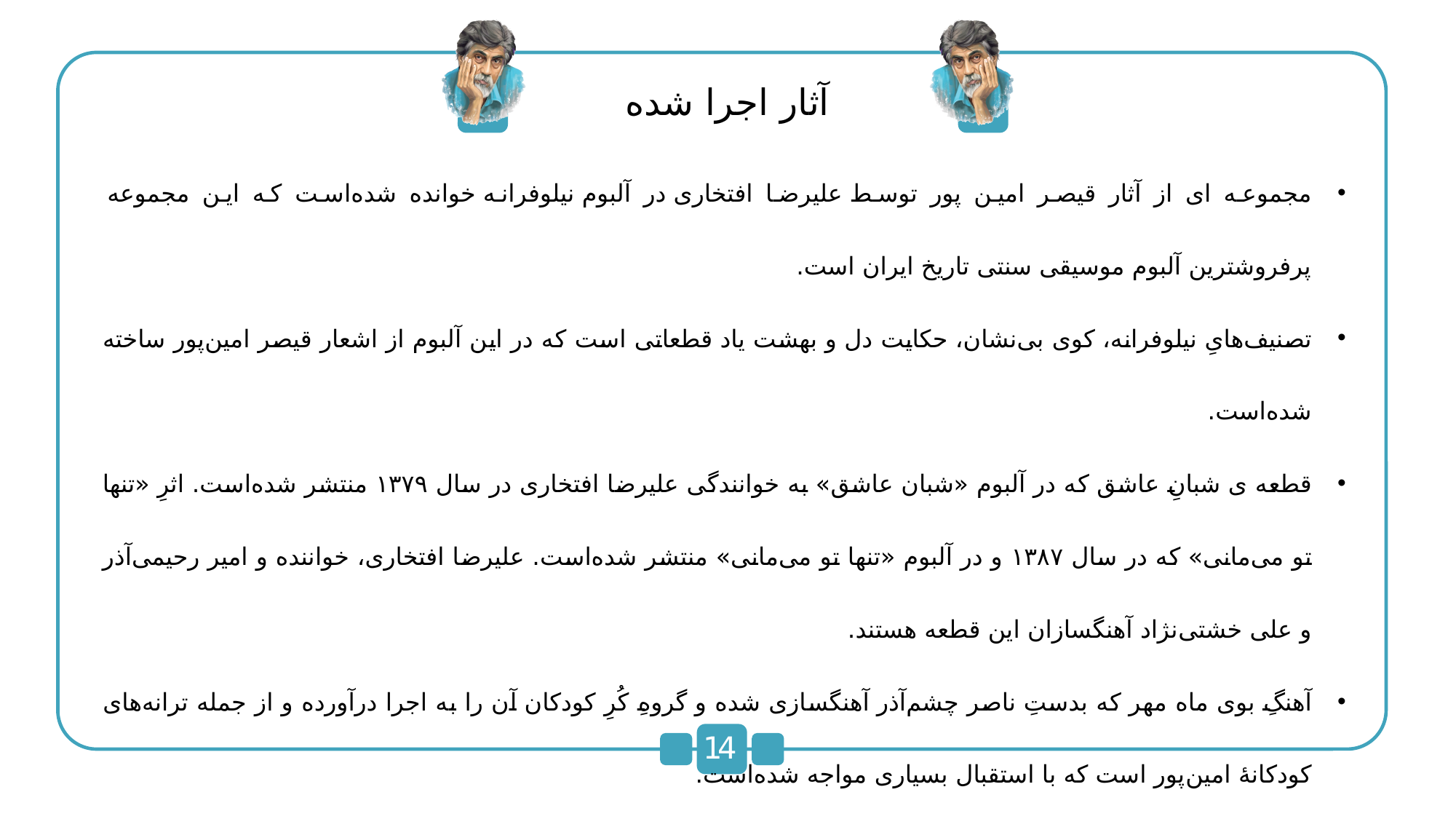

آثار اجرا شده
مجموعه ای از آثار قیصر امین پور توسط علیرضا افتخاری در آلبوم نیلوفرانه خوانده شده‌است که این مجموعه پرفروشترین آلبوم موسیقی سنتی تاریخ ایران است.
تصنیف‌هایِ نیلوفرانه، کوی بی‌نشان، حکایت دل و بهشت یاد قطعاتی است که در این آلبوم از اشعار قیصر امین‌پور ساخته شده‌است.
قطعه ی شبانِ عاشق که در آلبوم «شبان عاشق» به خوانندگی علیرضا افتخاری در سال ۱۳۷۹ منتشر شده‌است. اثرِ «تنها تو می‌مانی» که در سال ۱۳۸۷ و در آلبوم «تنها تو می‌مانی» منتشر شده‌است. علیرضا افتخاری، خواننده و امیر رحیمی‌آذر و علی خشتی‌نژاد آهنگسازان این قطعه هستند.
آهنگِ بوی ماه مهر که بدستِ ناصر چشم‌آذر آهنگسازی شده و گروهِ کُرِ کودکان آن را به اجرا درآورده و از جمله ترانه‌های کودکانهٔ امین‌پور است که با استقبال بسیاری مواجه شده‌است.
14